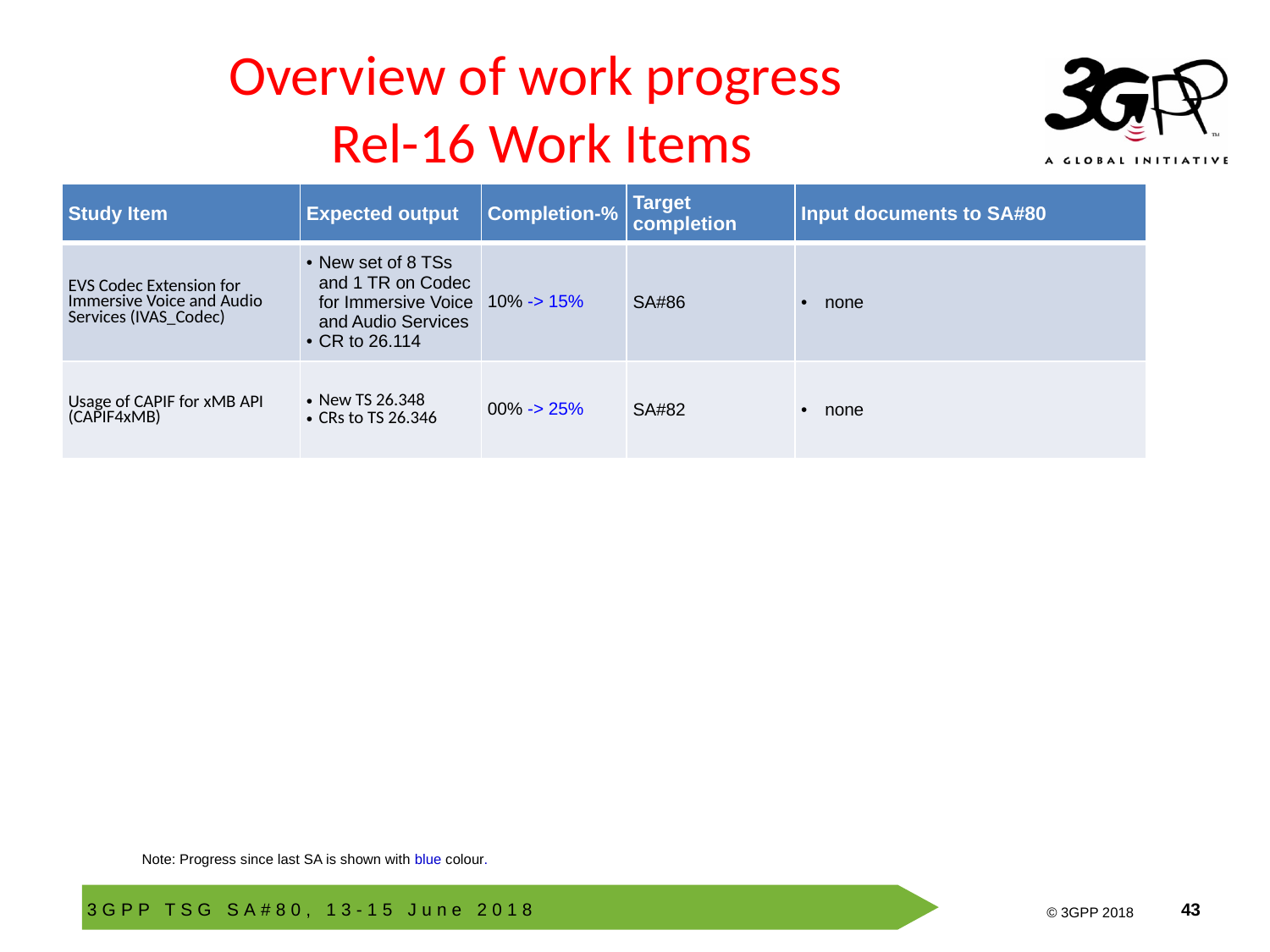

# Overview of work progress Rel-16 Work Items
| Study Item | Expected output | Completion-% | Target completion | Input documents to SA#80 |
| --- | --- | --- | --- | --- |
| EVS Codec Extension for Immersive Voice and Audio Services (IVAS\_Codec) | New set of 8 TSs and 1 TR on Codec for Immersive Voice and Audio Services CR to 26.114 | 10% -> 15% | SA#86 | none |
| Usage of CAPIF for xMB API (CAPIF4xMB) | New TS 26.348 CRs to TS 26.346 | 00% -> 25% | SA#82 | none |

Note: Progress since last SA is shown with blue colour.